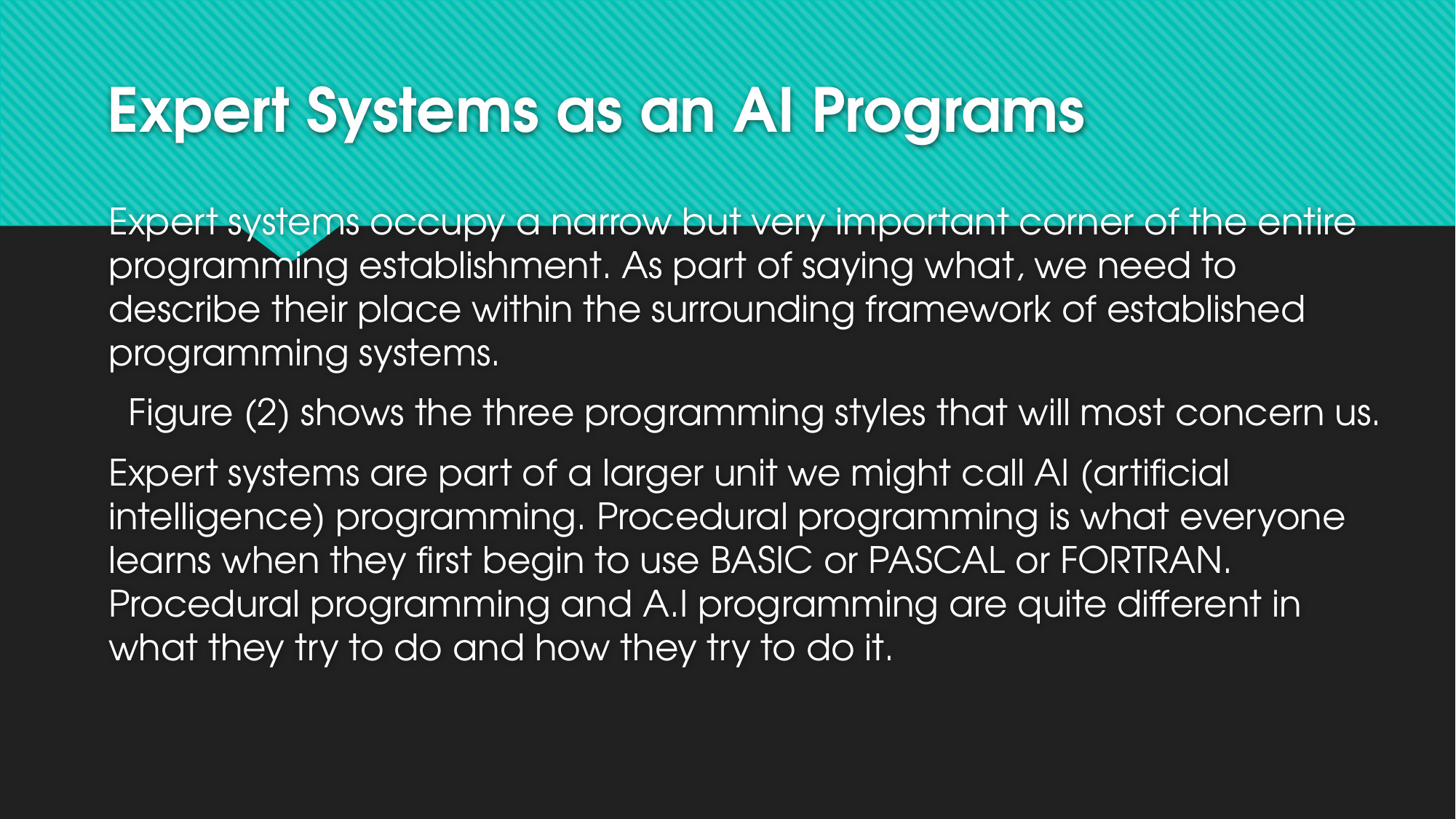

# Expert Systems as an AI Programs
Expert systems occupy a narrow but very important corner of the entire programming establishment. As part of saying what, we need to describe their place within the surrounding framework of established programming systems.
  Figure (2) shows the three programming styles that will most concern us.
Expert systems are part of a larger unit we might call AI (artificial intelligence) programming. Procedural programming is what everyone learns when they first begin to use BASIC or PASCAL or FORTRAN. Procedural programming and A.I programming are quite different in what they try to do and how they try to do it.